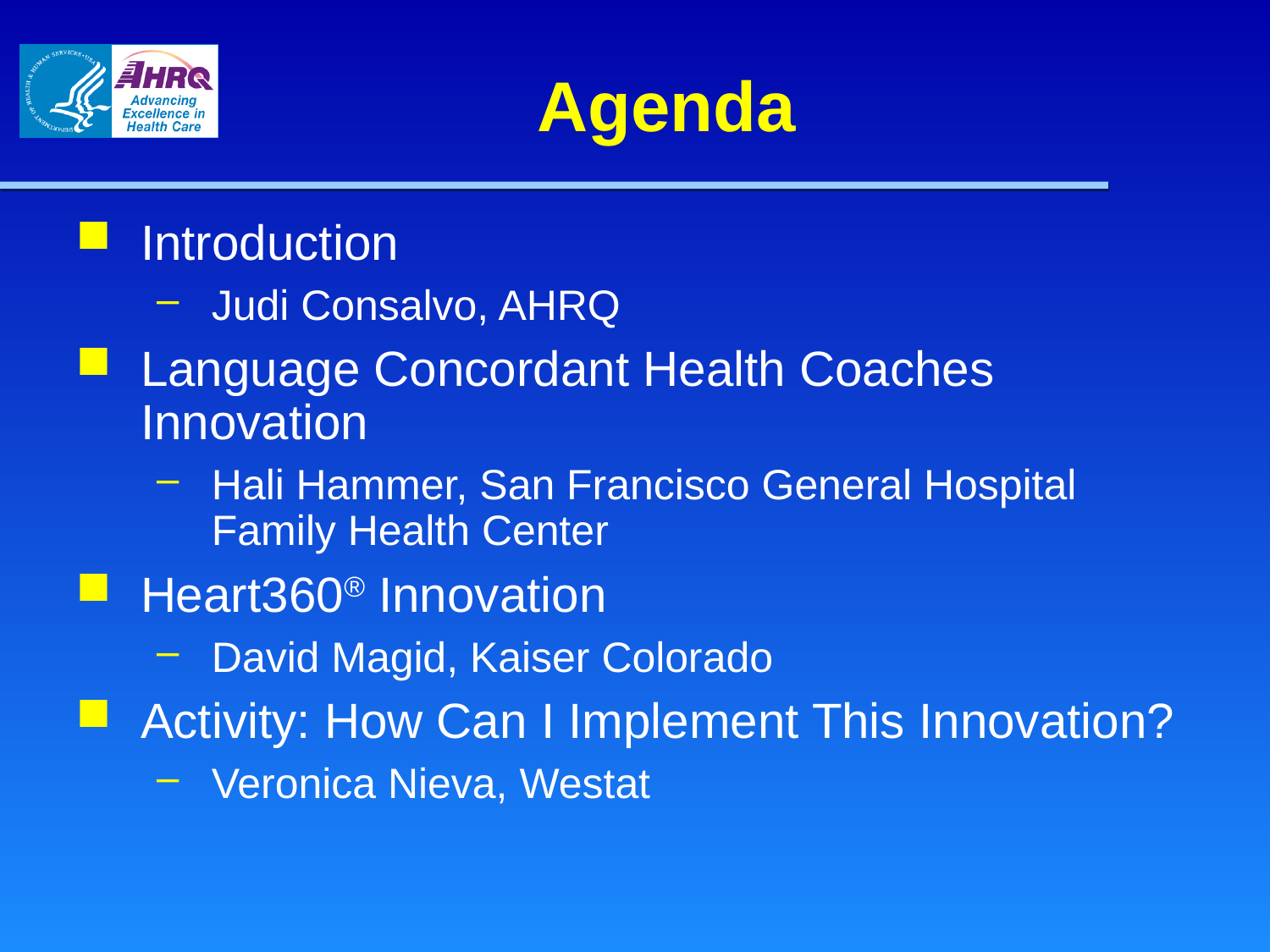

# Agenda
Introduction
Judi Consalvo, AHRQ
Language Concordant Health Coaches Innovation
Hali Hammer, San Francisco General Hospital
Family Health Center
Heart360® Innovation
David Magid, Kaiser Colorado
Activity: How Can I Implement This Innovation?
Veronica Nieva, Westat